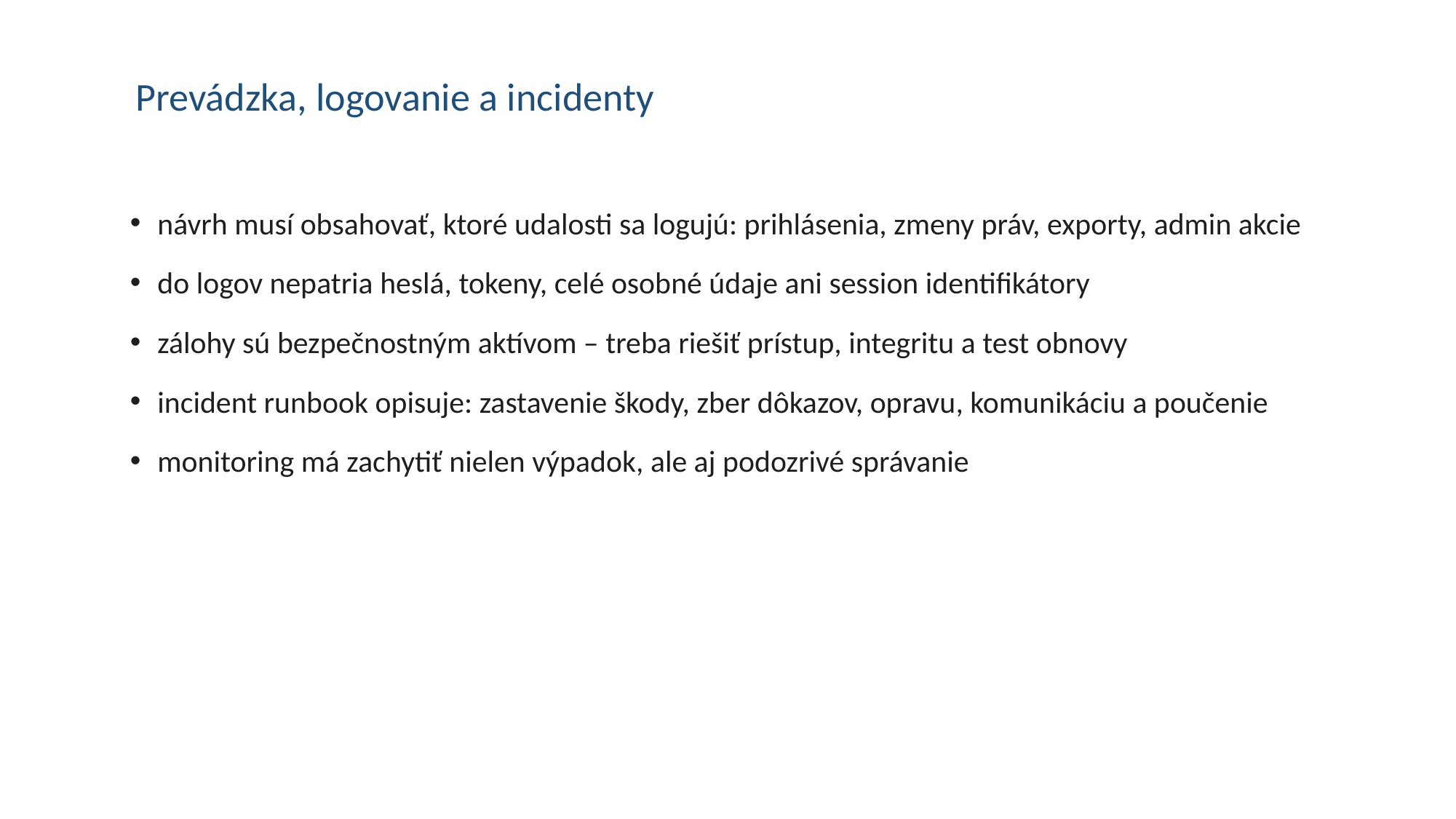

# Prevádzka, logovanie a incidenty
návrh musí obsahovať, ktoré udalosti sa logujú: prihlásenia, zmeny práv, exporty, admin akcie
do logov nepatria heslá, tokeny, celé osobné údaje ani session identifikátory
zálohy sú bezpečnostným aktívom – treba riešiť prístup, integritu a test obnovy
incident runbook opisuje: zastavenie škody, zber dôkazov, opravu, komunikáciu a poučenie
monitoring má zachytiť nielen výpadok, ale aj podozrivé správanie